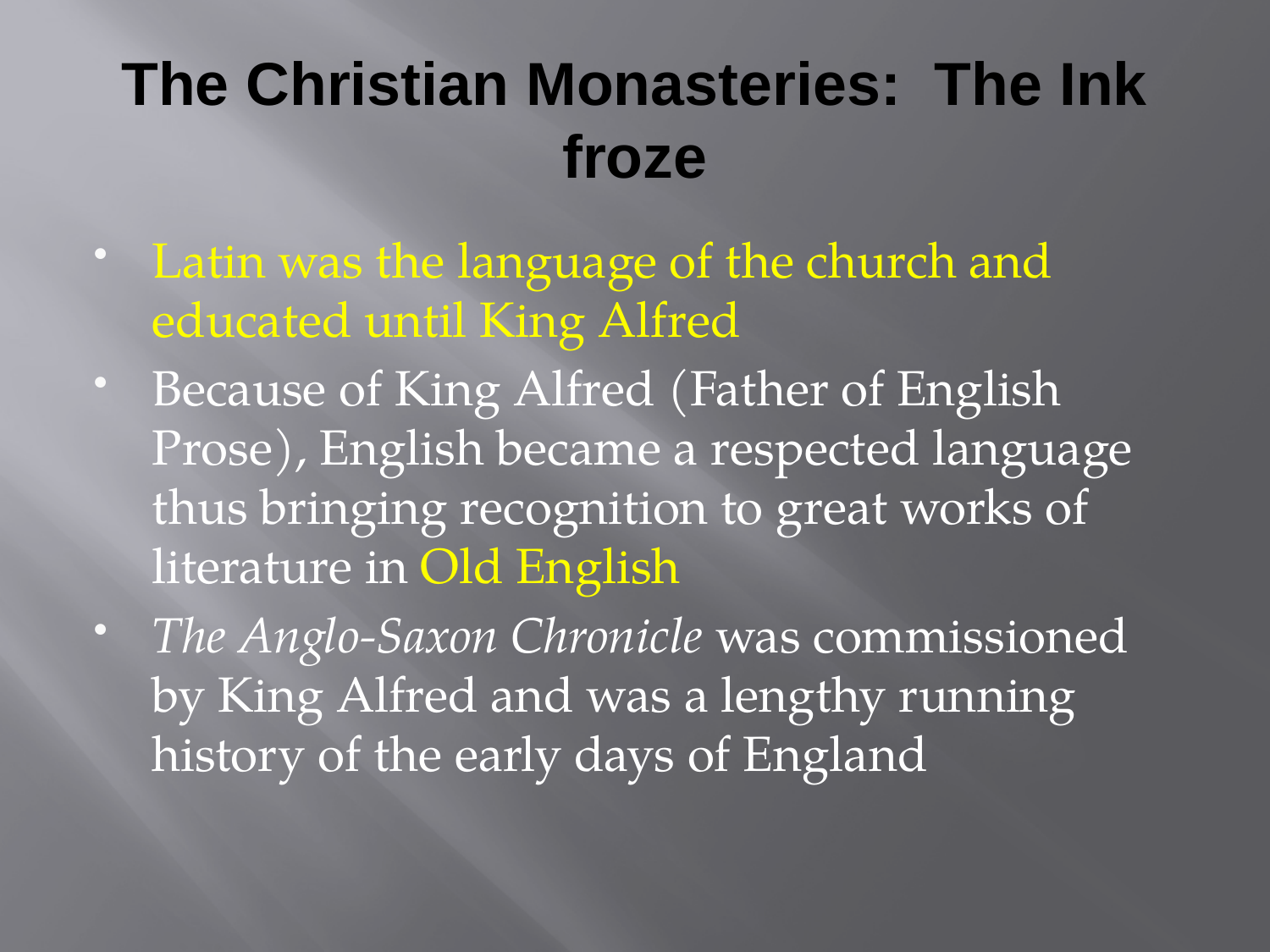

# The Christian Monasteries:  The Ink froze
Latin was the language of the church and educated until King Alfred
Because of King Alfred (Father of English Prose), English became a respected language thus bringing recognition to great works of literature in Old English
The Anglo-Saxon Chronicle was commissioned by King Alfred and was a lengthy running history of the early days of England